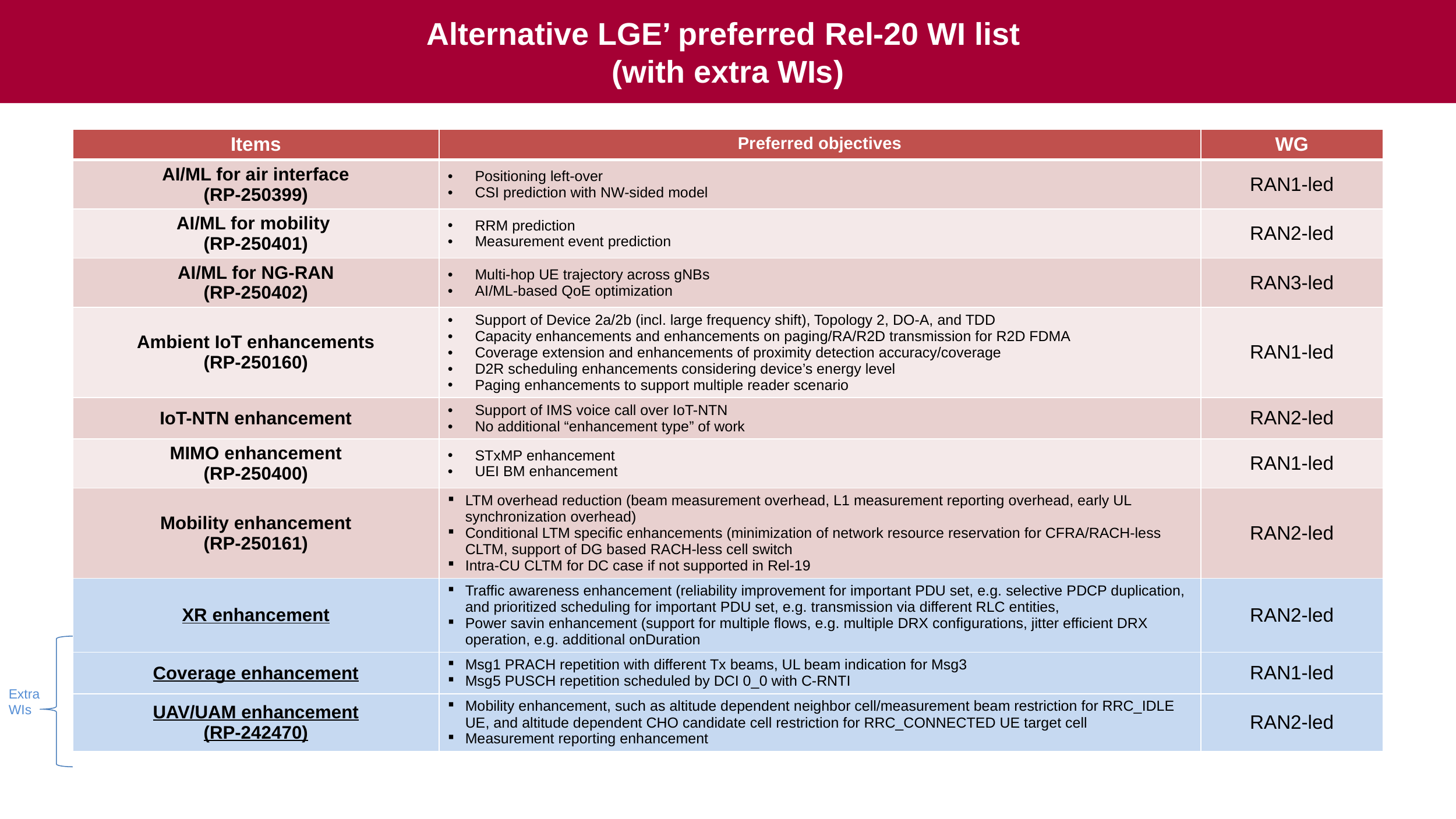

# Alternative LGE’ preferred Rel-20 WI list (with extra WIs)

| Items | Preferred objectives | WG |
| --- | --- | --- |
| AI/ML for air interface (RP-250399) | Positioning left-over CSI prediction with NW-sided model | RAN1-led |
| AI/ML for mobility (RP-250401) | RRM prediction Measurement event prediction | RAN2-led |
| AI/ML for NG-RAN (RP-250402) | Multi-hop UE trajectory across gNBs AI/ML-based QoE optimization | RAN3-led |
| Ambient IoT enhancements (RP-250160) | Support of Device 2a/2b (incl. large frequency shift), Topology 2, DO-A, and TDD Capacity enhancements and enhancements on paging/RA/R2D transmission for R2D FDMA Coverage extension and enhancements of proximity detection accuracy/coverage D2R scheduling enhancements considering device’s energy level Paging enhancements to support multiple reader scenario | RAN1-led |
| IoT-NTN enhancement | Support of IMS voice call over IoT-NTN No additional “enhancement type” of work | RAN2-led |
| MIMO enhancement (RP-250400) | STxMP enhancement UEI BM enhancement | RAN1-led |
| Mobility enhancement (RP-250161) | LTM overhead reduction (beam measurement overhead, L1 measurement reporting overhead, early UL synchronization overhead) Conditional LTM specific enhancements (minimization of network resource reservation for CFRA/RACH-less CLTM, support of DG based RACH-less cell switch Intra-CU CLTM for DC case if not supported in Rel-19 | RAN2-led |
| XR enhancement | Traffic awareness enhancement (reliability improvement for important PDU set, e.g. selective PDCP duplication, and prioritized scheduling for important PDU set, e.g. transmission via different RLC entities, Power savin enhancement (support for multiple flows, e.g. multiple DRX configurations, jitter efficient DRX operation, e.g. additional onDuration | RAN2-led |
| Coverage enhancement | Msg1 PRACH repetition with different Tx beams, UL beam indication for Msg3 Msg5 PUSCH repetition scheduled by DCI 0\_0 with C-RNTI | RAN1-led |
| UAV/UAM enhancement (RP-242470) | Mobility enhancement, such as altitude dependent neighbor cell/measurement beam restriction for RRC\_IDLE UE, and altitude dependent CHO candidate cell restriction for RRC\_CONNECTED UE target cell Measurement reporting enhancement | RAN2-led |

Extra
WIs